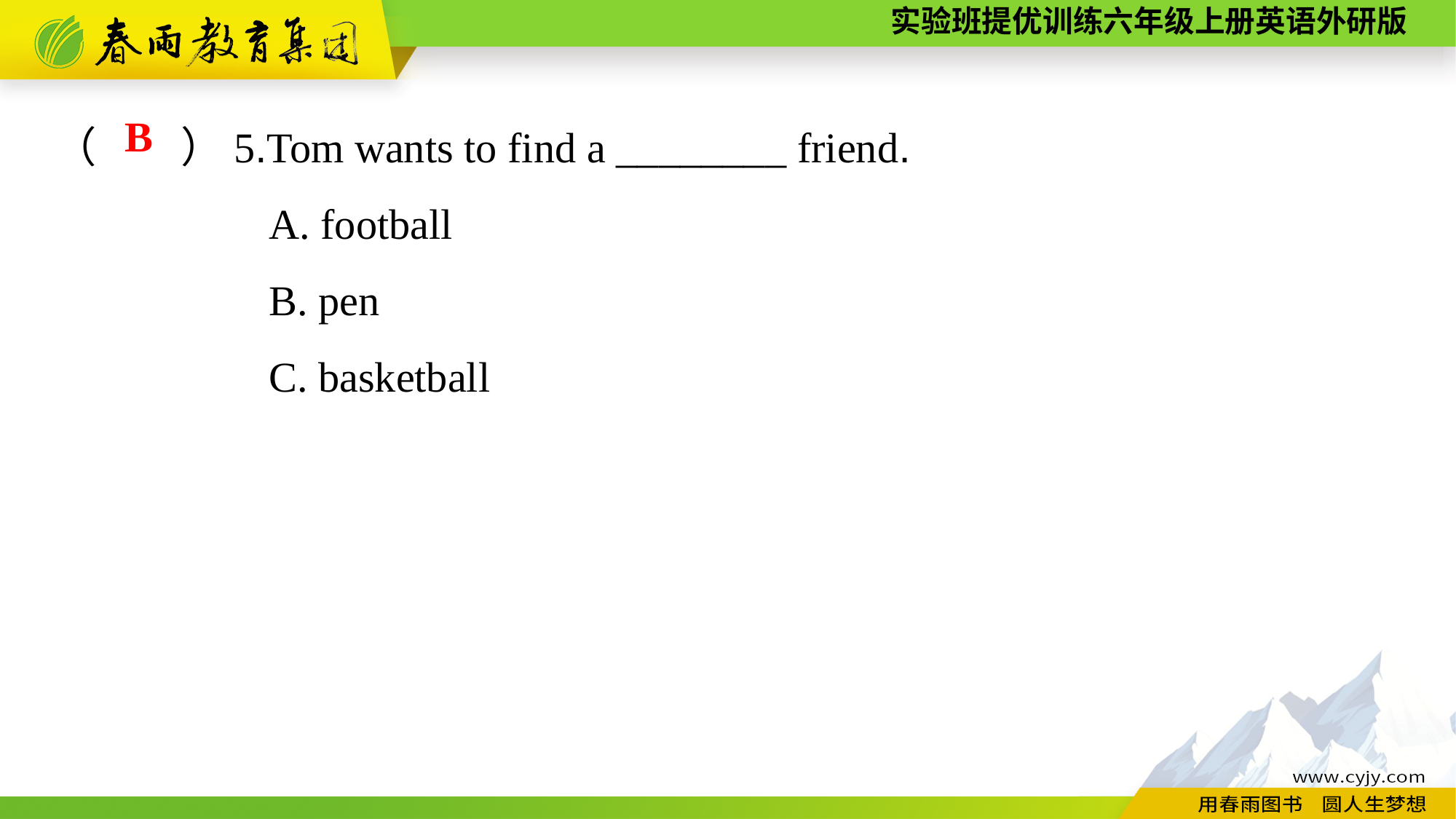

（　　）5.Tom wants to find a ________ friend.
A. football
B. pen
C. basketball
B